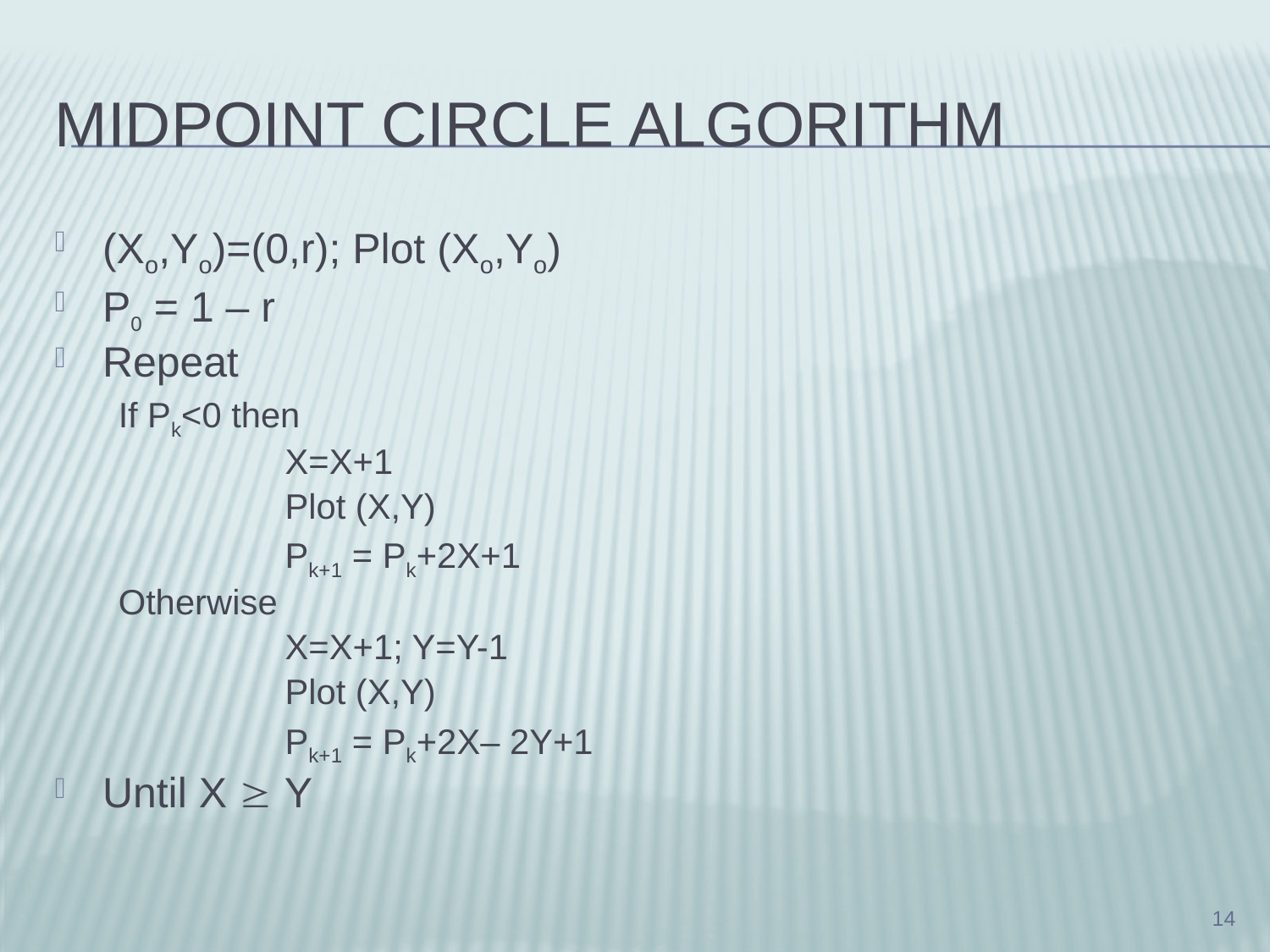

# Midpoint Circle Algorithm
(Xo,Yo)=(0,r); Plot (Xo,Yo)
P0 = 1 – r
Repeat
If Pk<0 then
  		X=X+1
		Plot (X,Y)
		Pk+1 = Pk+2X+1
Otherwise
		X=X+1; Y=Y-1
		Plot (X,Y)
		Pk+1 = Pk+2X– 2Y+1
Until X ≥ Y
14